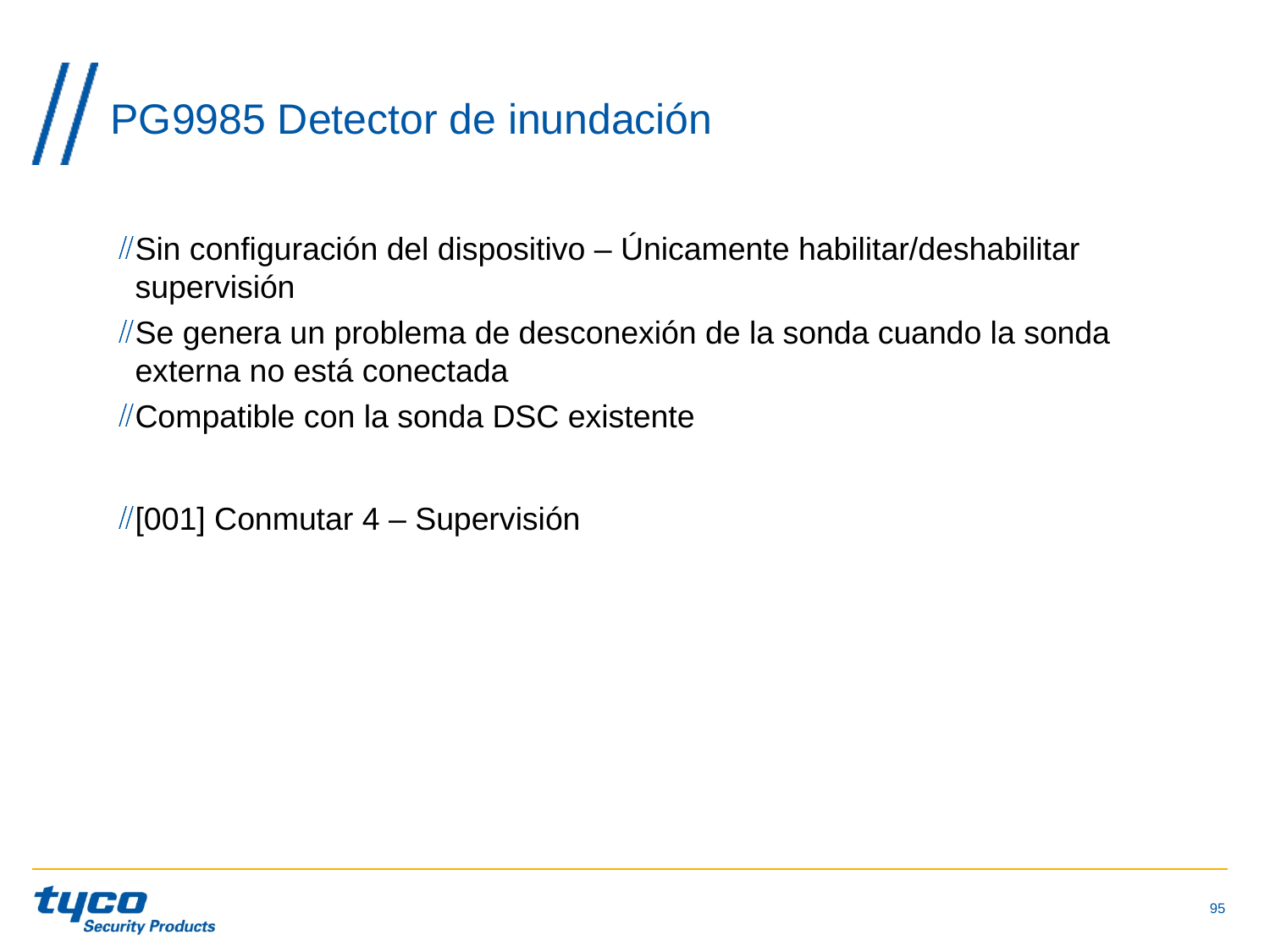

# PG9985 Detector de inundación
Sin configuración del dispositivo – Únicamente habilitar/deshabilitar supervisión
Se genera un problema de desconexión de la sonda cuando la sonda externa no está conectada
Compatible con la sonda DSC existente

[001] Conmutar 4 – Supervisión

95